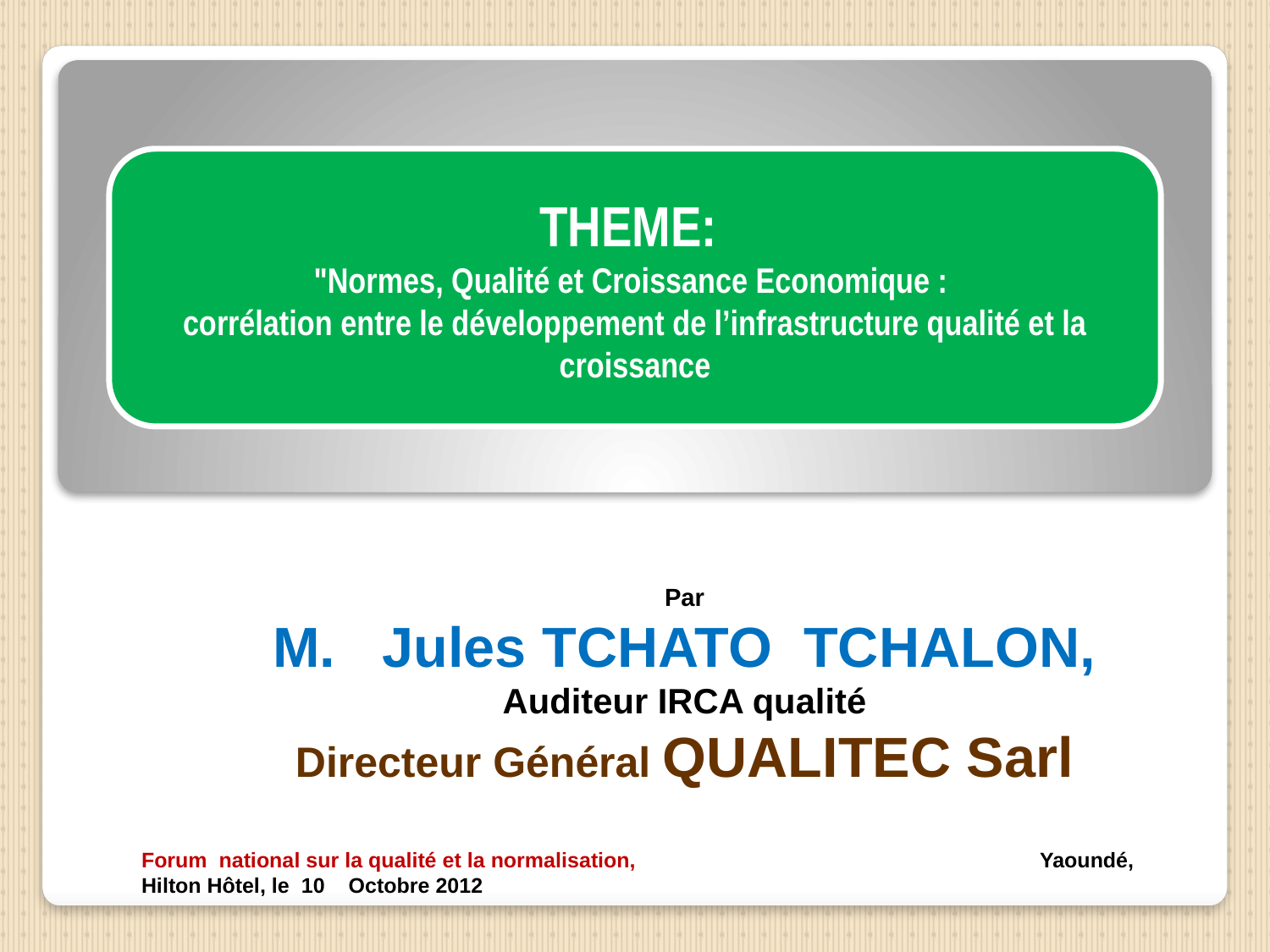

THEME:
"Normes, Qualité et Croissance Economique :
corrélation entre le développement de l’infrastructure qualité et la croissance

Par
M.   Jules TCHATO  TCHALON, Auditeur IRCA qualité
Directeur Général QUALITEC Sarl
Forum  national sur la qualité et la normalisation,                                                                    Yaoundé, Hilton Hôtel, le  10    Octobre 2012